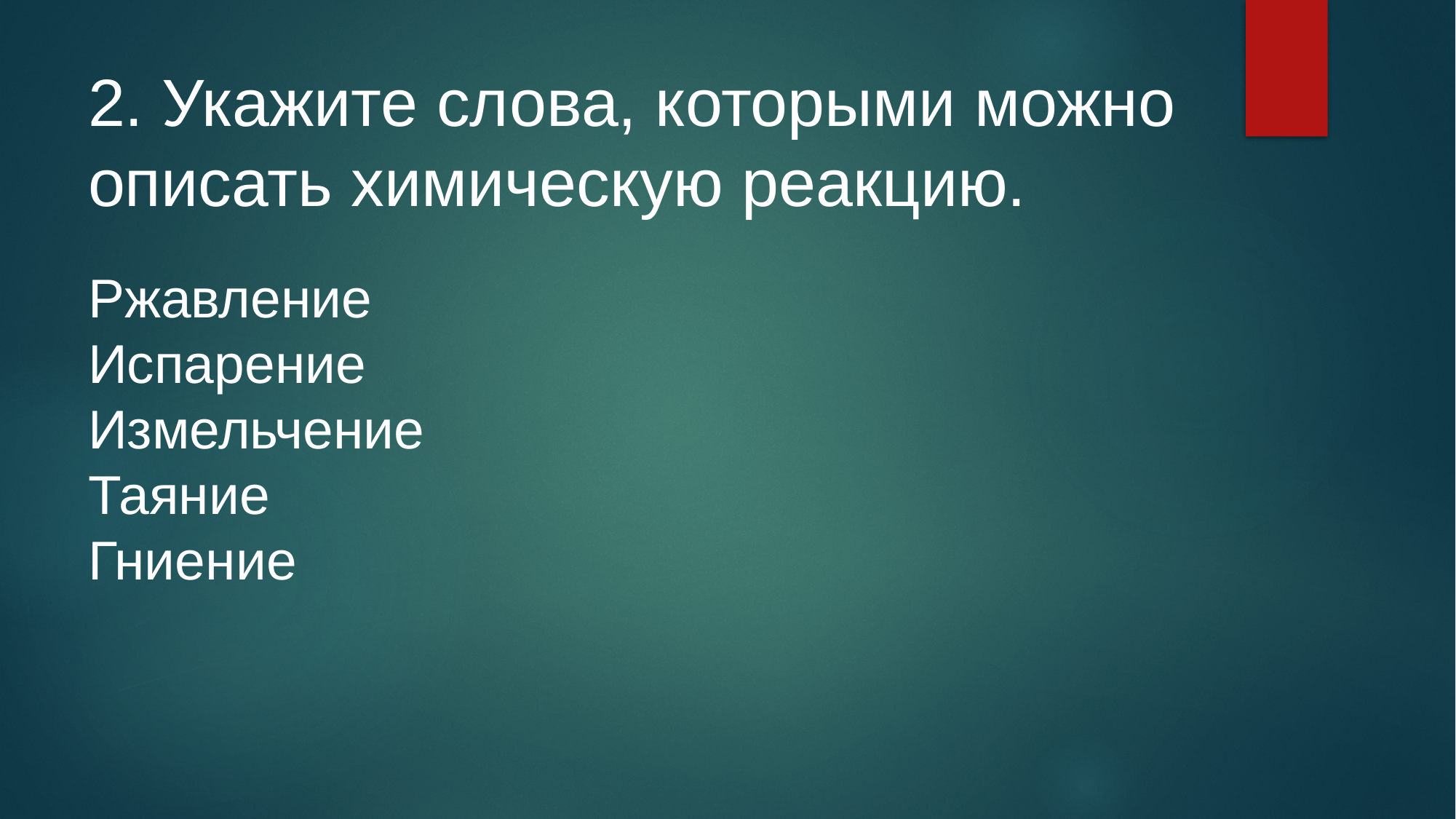

# 2. Укажите слова, которыми можно описать химическую реакцию. Ржавление Испарение Измельчение Таяние Гниение